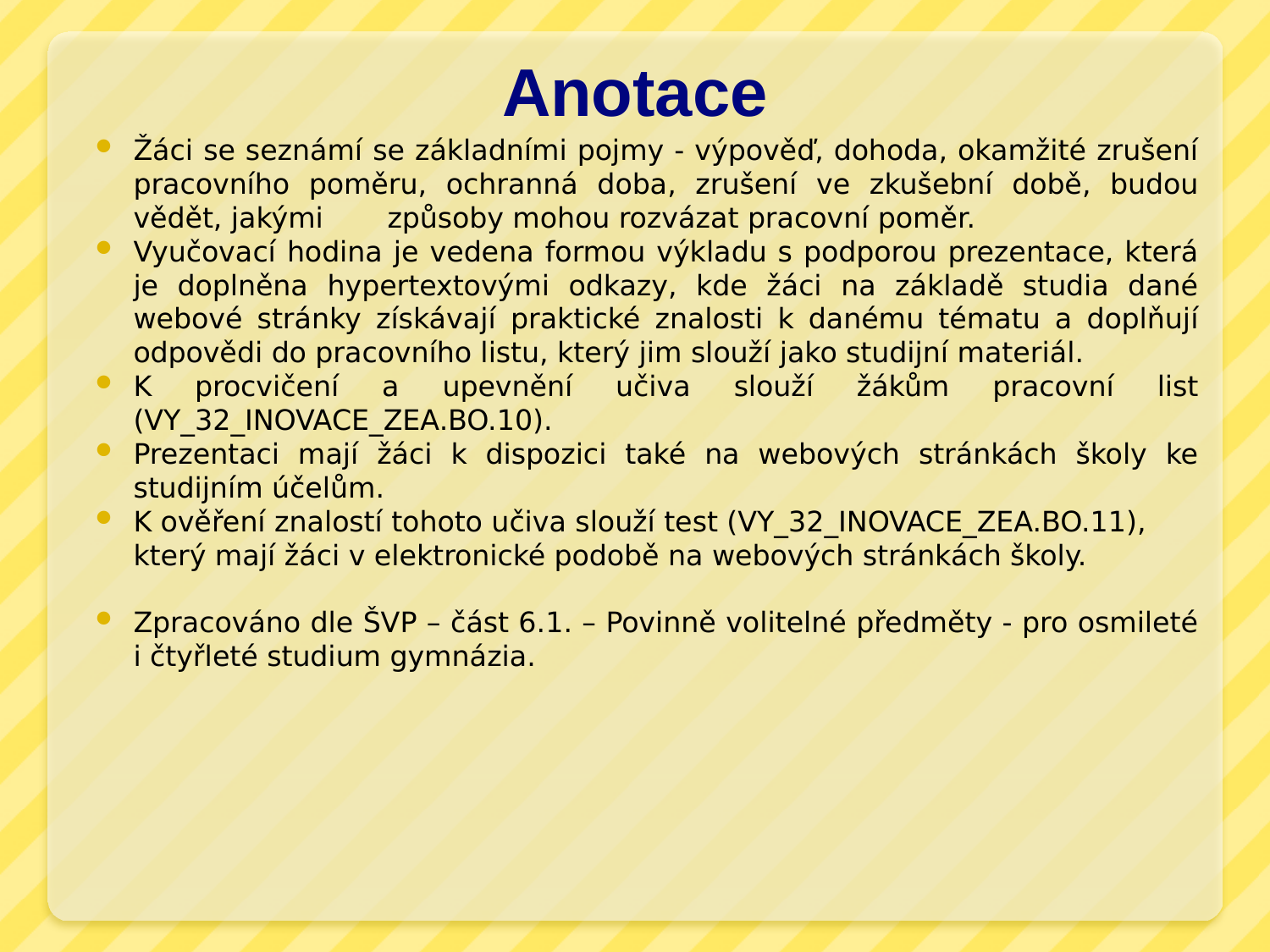

# Anotace
Žáci se seznámí se základními pojmy - výpověď, dohoda, okamžité zrušení pracovního poměru, ochranná doba, zrušení ve zkušební době, budou vědět, jakými 	způsoby mohou rozvázat pracovní poměr.
Vyučovací hodina je vedena formou výkladu s podporou prezentace, která je doplněna hypertextovými odkazy, kde žáci na základě studia dané webové stránky získávají praktické znalosti k danému tématu a doplňují odpovědi do pracovního listu, který jim slouží jako studijní materiál.
K procvičení a upevnění učiva slouží žákům pracovní list (VY_32_INOVACE_ZEA.BO.10).
Prezentaci mají žáci k dispozici také na webových stránkách školy ke studijním účelům.
K ověření znalostí tohoto učiva slouží test (VY_32_INOVACE_ZEA.BO.11), který mají žáci v elektronické podobě na webových stránkách školy.

Zpracováno dle ŠVP – část 6.1. – Povinně volitelné předměty - pro osmileté i čtyřleté studium gymnázia.